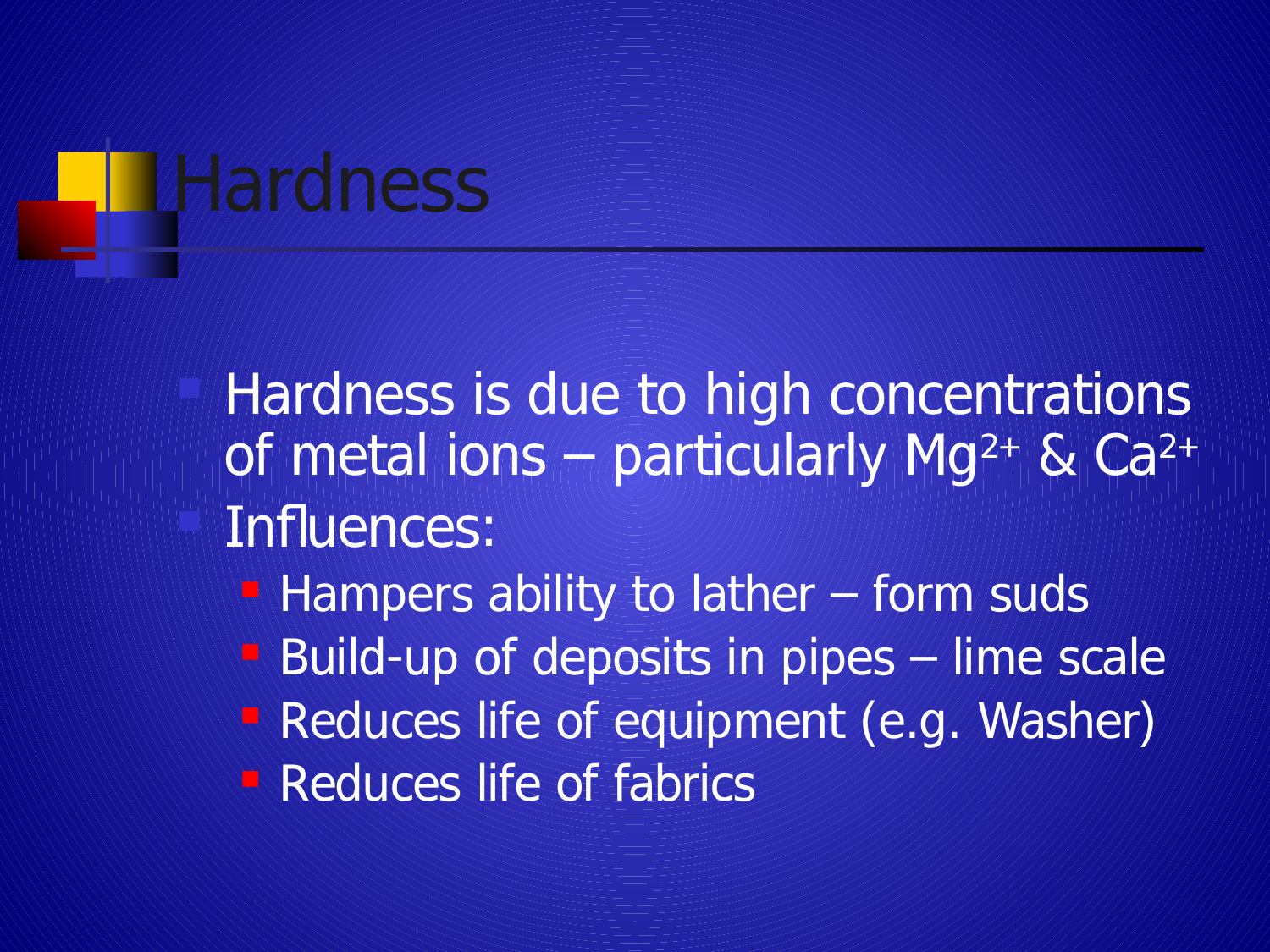

# Hardness

Hardness is due to high concentrations of metal ions – particularly Mg2+ & Ca2+
Influences:
Hampers ability to lather – form suds
Build-up of deposits in pipes – lime scale
Reduces life of equipment (e.g. Washer)
Reduces life of fabrics